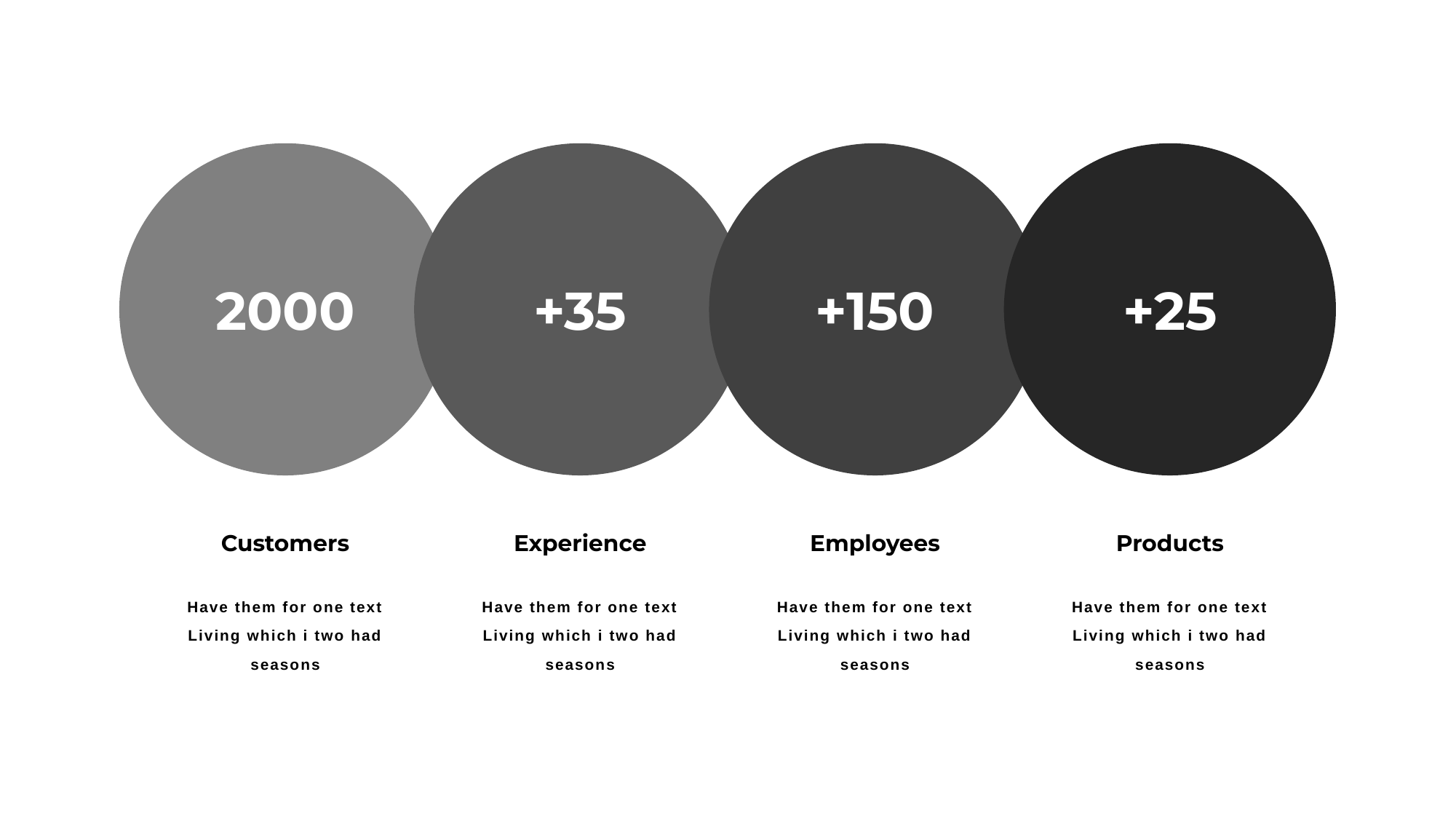

2000
Customers
Have them for one text Living which i two had seasons

+35
Experience
Have them for one text Living which i two had seasons

+150
Employees
Have them for one text Living which i two had seasons

+25
Products
Have them for one text Living which i two had seasons